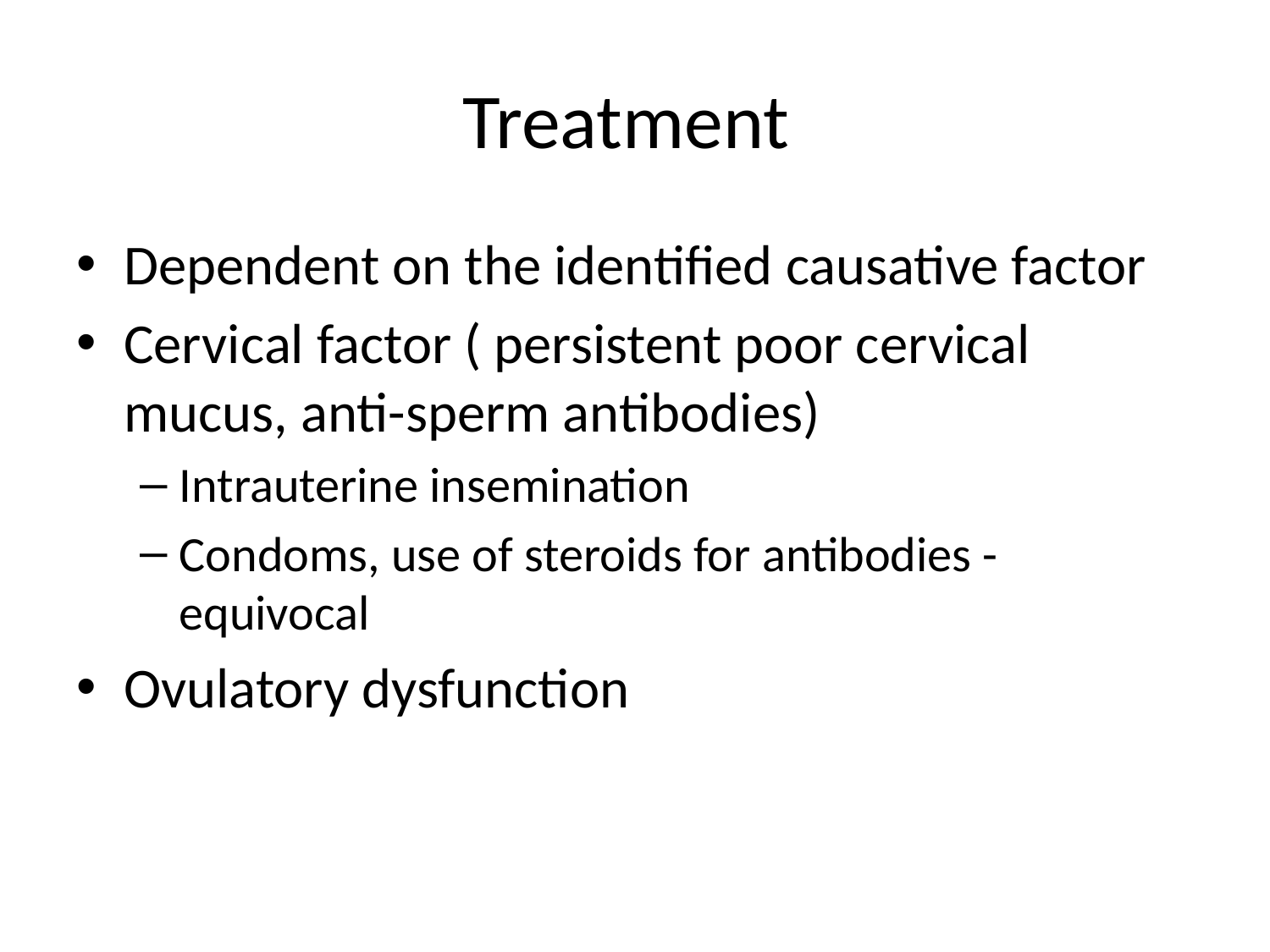

# Treatment
Dependent on the identified causative factor
Cervical factor ( persistent poor cervical mucus, anti-sperm antibodies)
Intrauterine insemination
Condoms, use of steroids for antibodies - equivocal
Ovulatory dysfunction